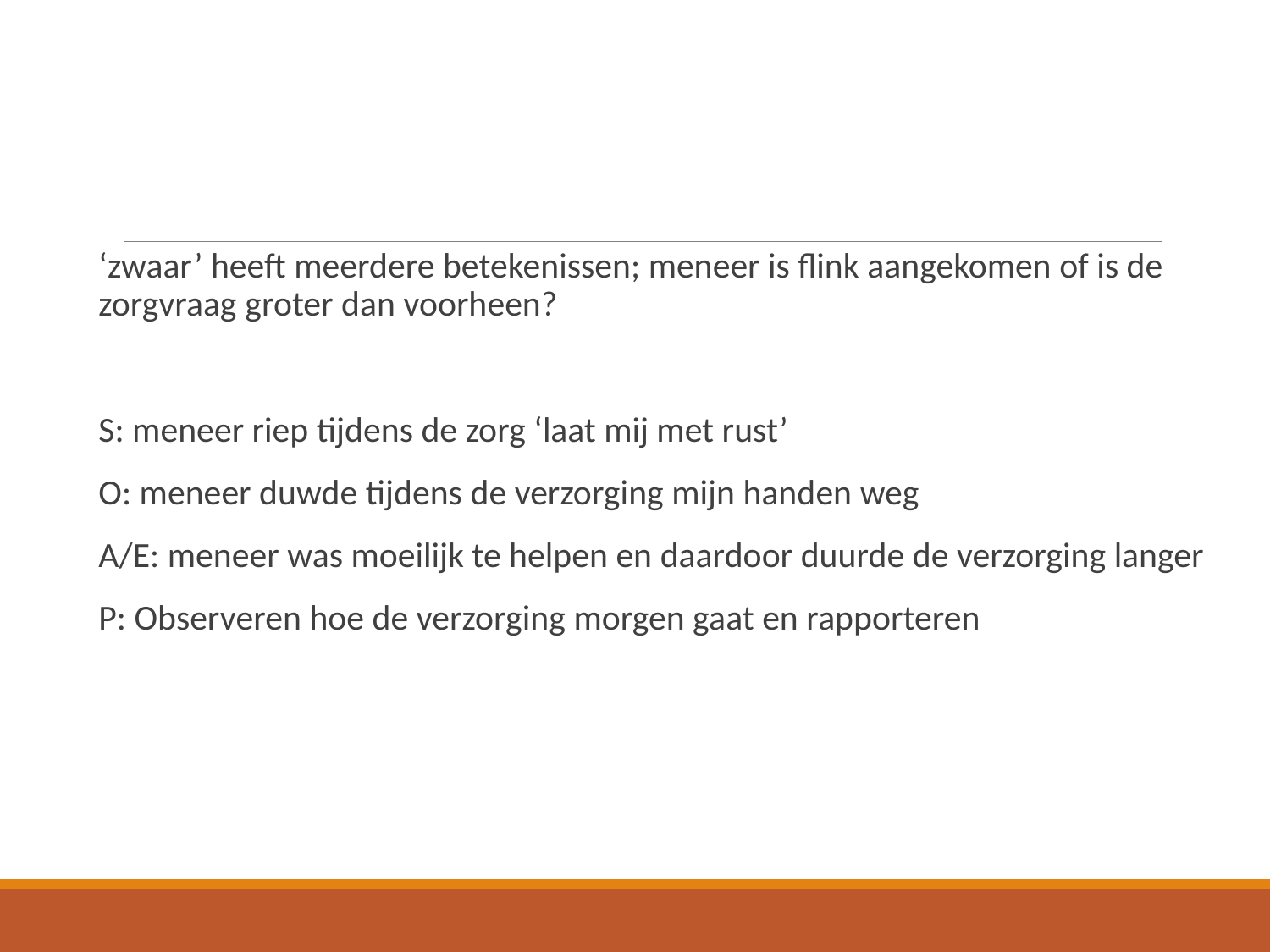

#
‘zwaar’ heeft meerdere betekenissen; meneer is flink aangekomen of is de zorgvraag groter dan voorheen?

S: meneer riep tijdens de zorg ‘laat mij met rust’
O: meneer duwde tijdens de verzorging mijn handen weg
A/E: meneer was moeilijk te helpen en daardoor duurde de verzorging langer
P: Observeren hoe de verzorging morgen gaat en rapporteren